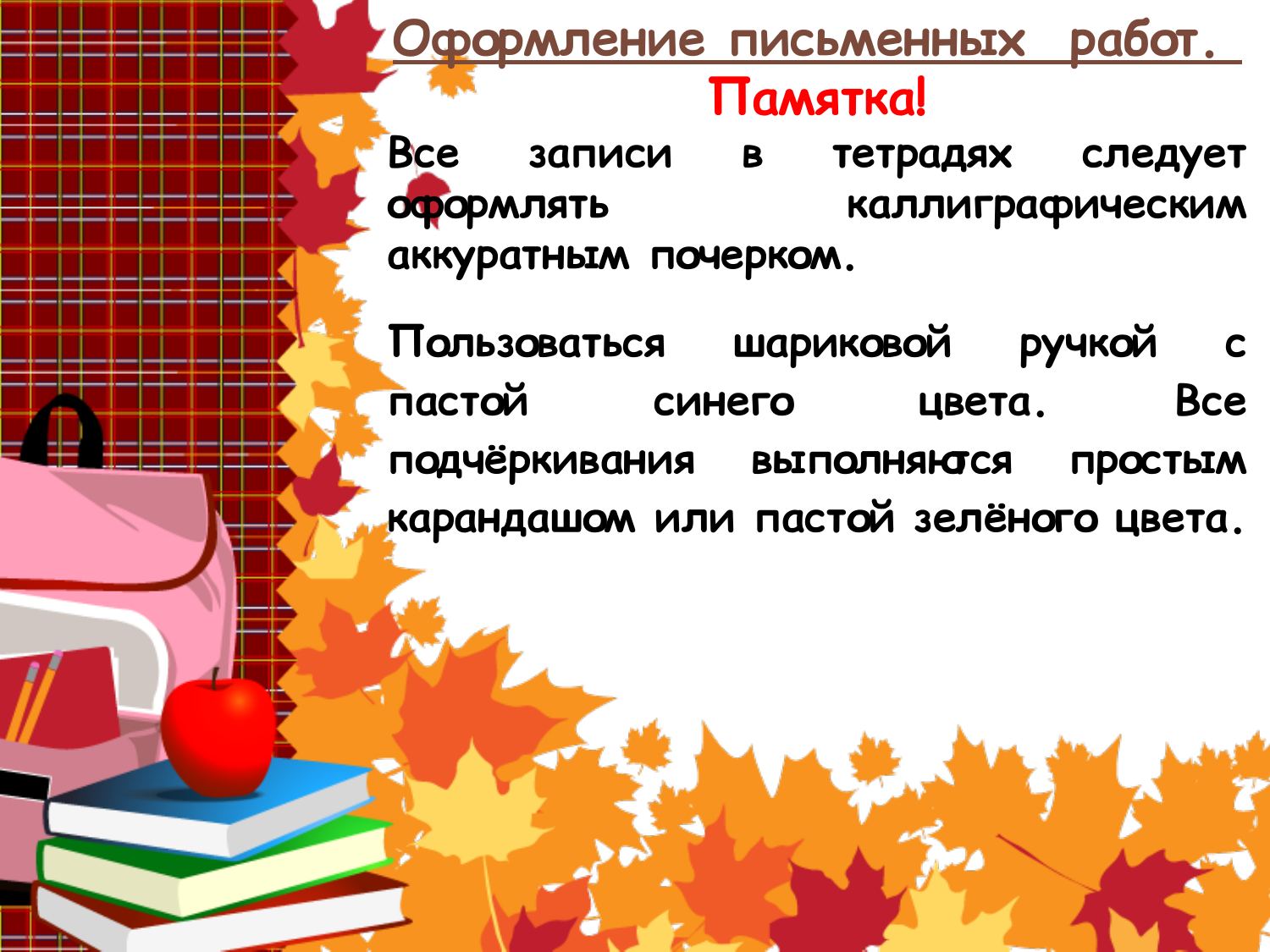

Оформление письменных  работ.
Памятка!
Все записи в тетрадях следует оформлять      каллиграфическим аккуратным почерком.

Пользоваться шариковой ручкой с пастой синего цвета. Все подчёркивания выполняются простым карандашом или пастой зелёного цвета.